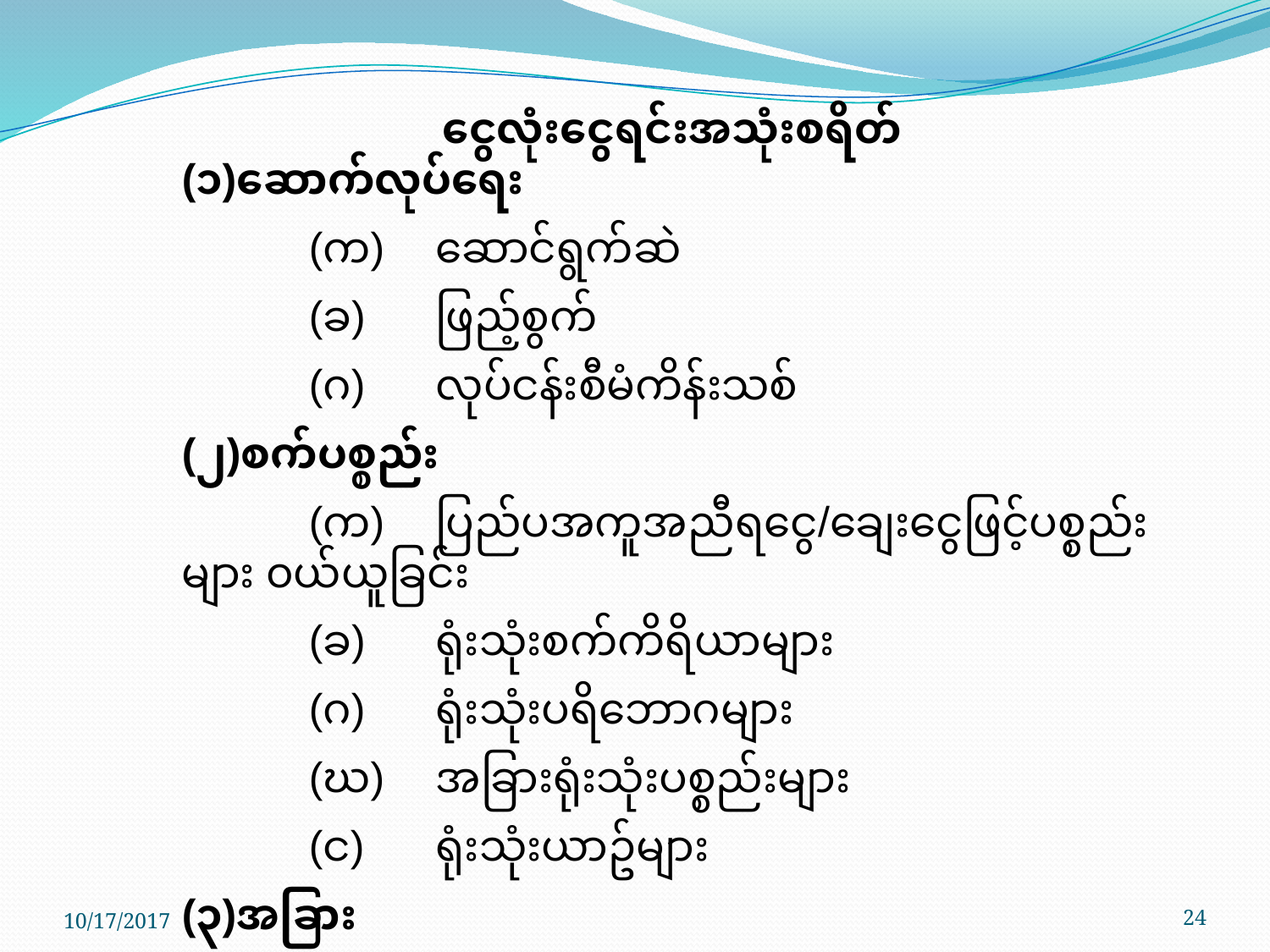

ငွေလုံးငွေရင်းအသုံးစရိတ်
(၁)ဆောက်လုပ်ရေး
	(က)	ဆောင်ရွက်ဆဲ
	(ခ)	ဖြည့်စွက်
	(ဂ)	လုပ်ငန်းစီမံကိန်းသစ်
(၂)စက်ပစ္စည်း
	(က)	ပြည်ပအကူအညီရငွေ/ချေးငွေဖြင့်ပစ္စည်းများ ၀ယ်ယူခြင်း
	(ခ)	ရုံးသုံးစက်ကိရိယာများ
	(ဂ)	ရုံးသုံးပရိဘောဂများ
	(ဃ)	အခြားရုံးသုံးပစ္စည်းများ
	(င)	ရုံးသုံးယာဥ်များ
(၃)အခြား
10/17/2017

24